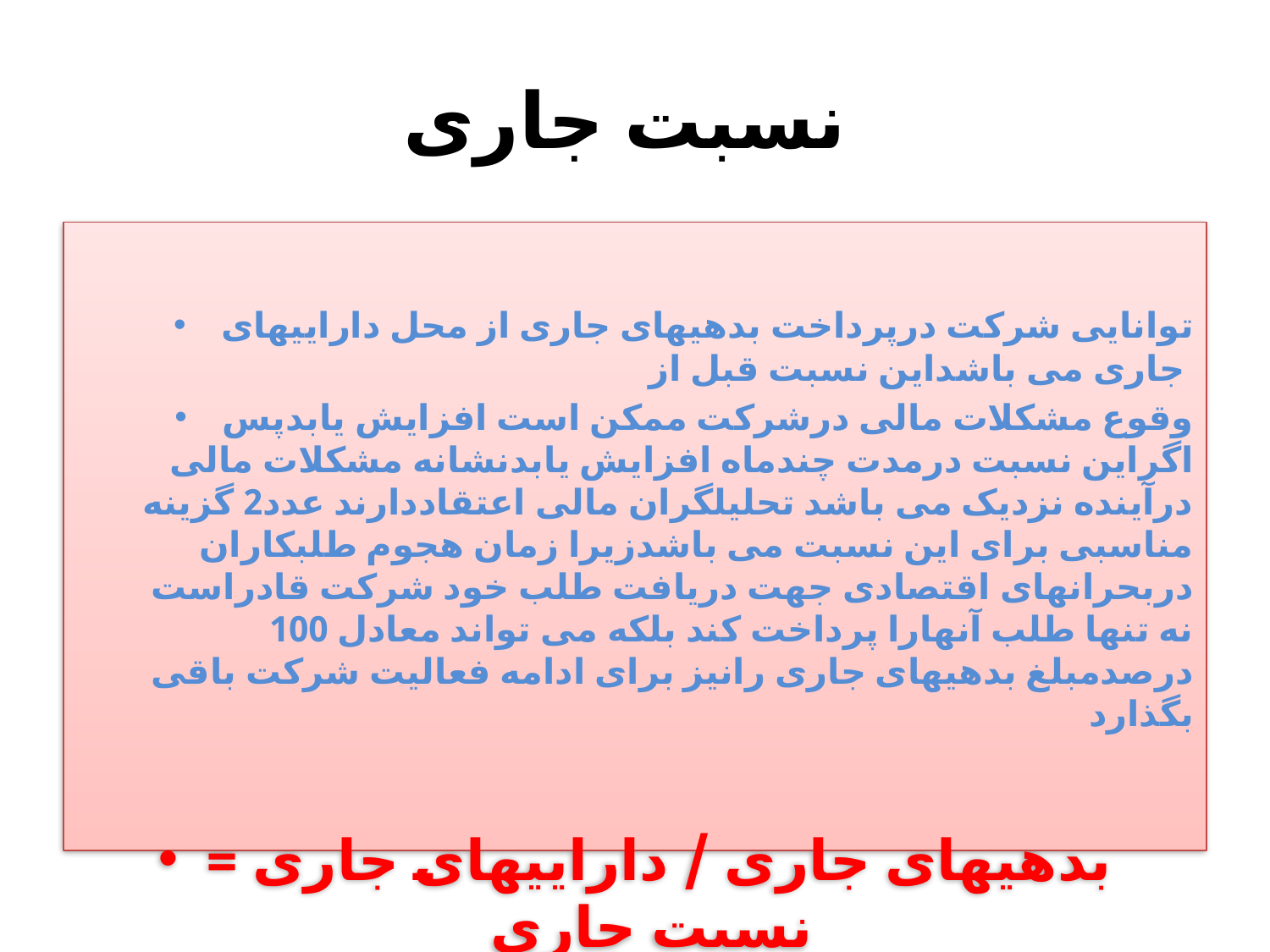

# نسبت جاری

توانایی شرکت درپرداخت بدهیهای جاری از محل داراییهای جاری می باشداین نسبت قبل از
وقوع مشکلات مالی درشرکت ممکن است افزایش یابدپس اگراین نسبت درمدت چندماه افزایش یابدنشانه مشکلات مالی درآینده نزدیک می باشد تحلیلگران مالی اعتقاددارند عدد2 گزینه مناسبی برای این نسبت می باشدزیرا زمان هجوم طلبکاران دربحرانهای اقتصادی جهت دریافت طلب خود شرکت قادراست نه تنها طلب آنهارا پرداخت کند بلکه می تواند معادل 100 درصدمبلغ بدهیهای جاری رانیز برای ادامه فعالیت شرکت باقی بگذارد

بدهیهای جاری / داراییهای جاری = نسبت جاری